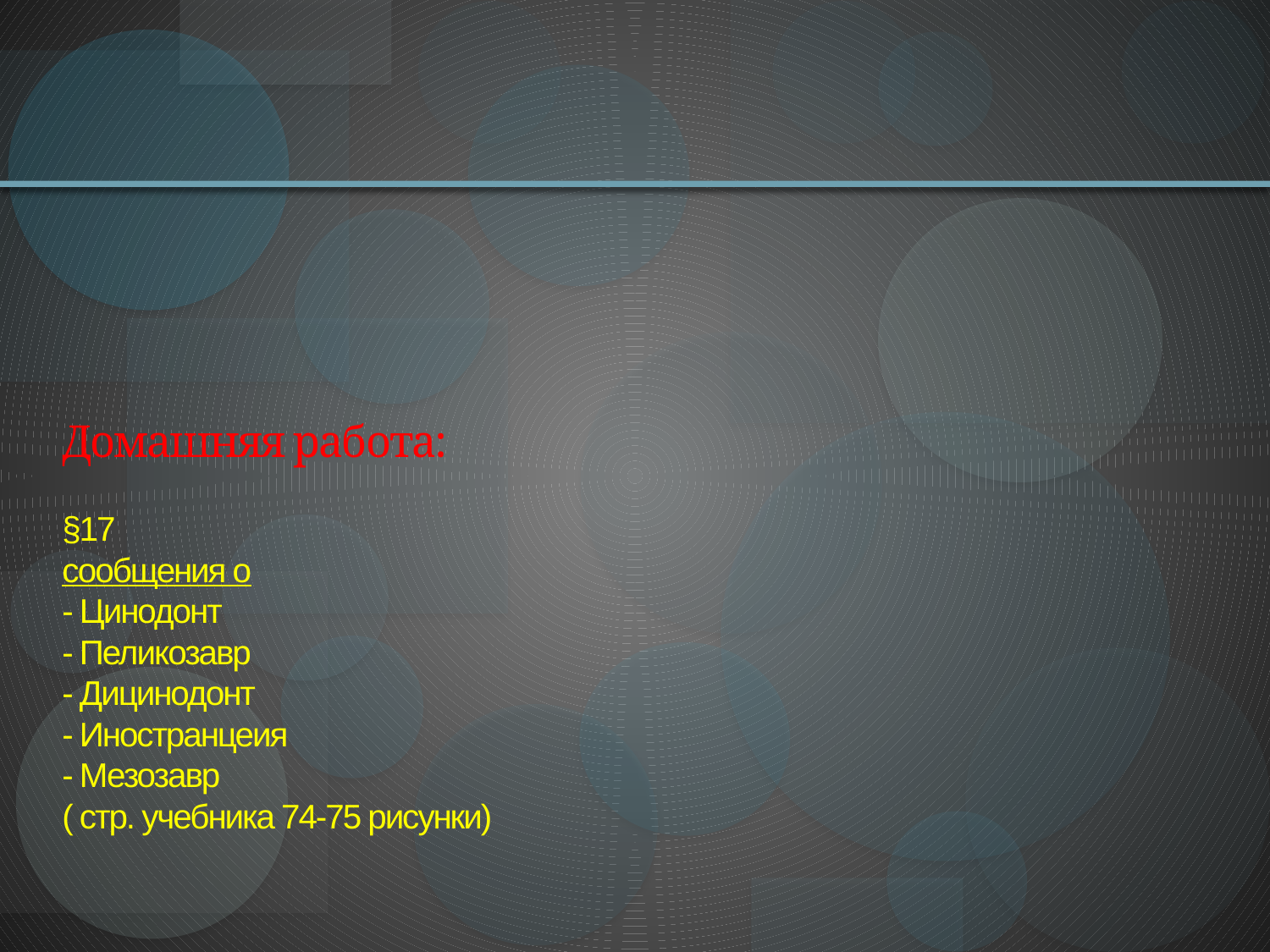

# Домашняя работа: §17 сообщения о - Цинодонт - Пеликозавр - Дицинодонт - Иностранцеия - Мезозавр ( стр. учебника 74-75 рисунки)